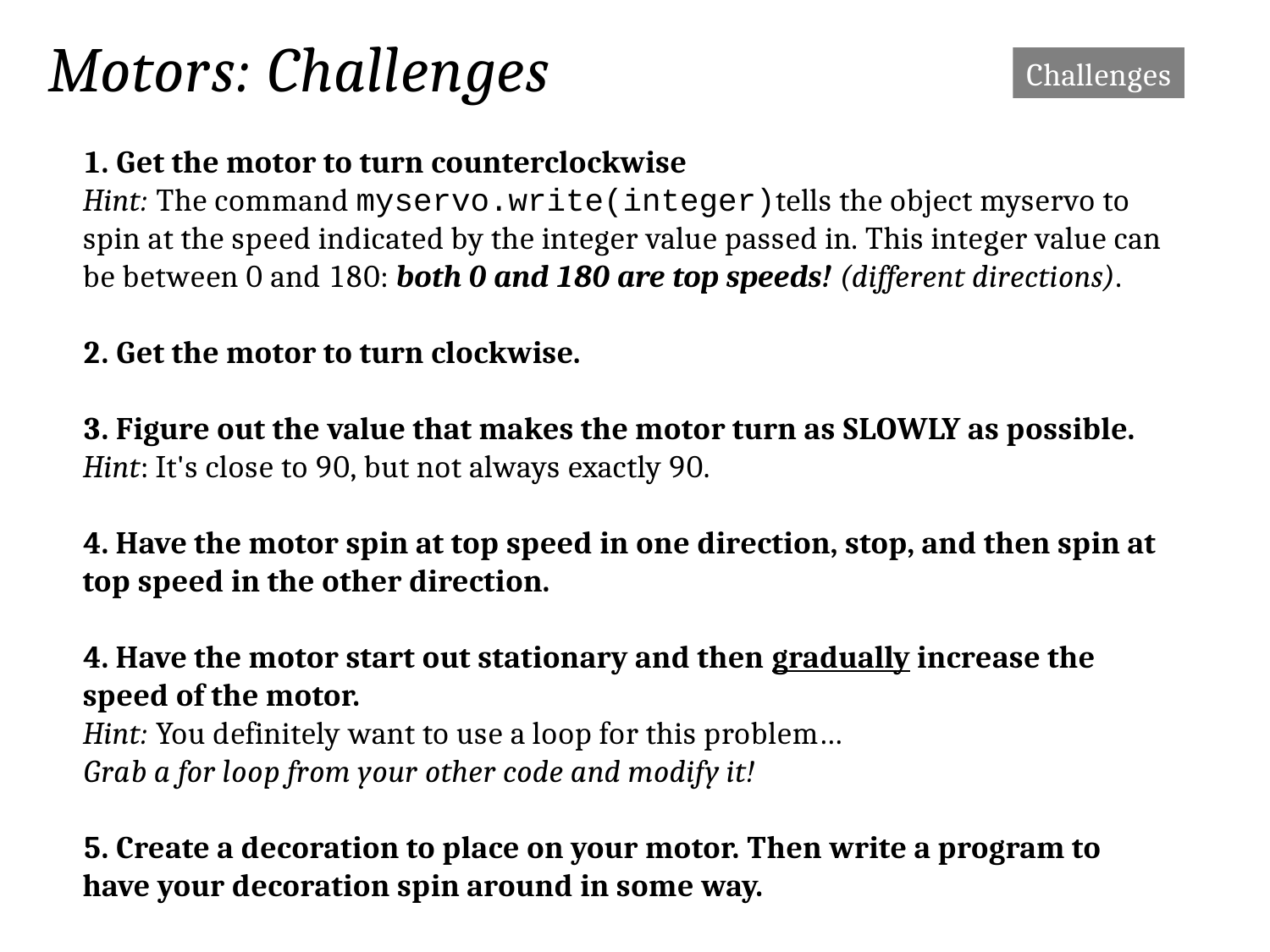

Motors: Challenges
Challenges
1. Get the motor to turn counterclockwise
Hint: The command myservo.write(integer)tells the object myservo to spin at the speed indicated by the integer value passed in. This integer value can be between 0 and 180: both 0 and 180 are top speeds! (different directions).

2. Get the motor to turn clockwise.

3. Figure out the value that makes the motor turn as SLOWLY as possible.
Hint: It's close to 90, but not always exactly 90.

4. Have the motor spin at top speed in one direction, stop, and then spin at top speed in the other direction.

4. Have the motor start out stationary and then gradually increase the speed of the motor.
Hint: You definitely want to use a loop for this problem…
Grab a for loop from your other code and modify it!

5. Create a decoration to place on your motor. Then write a program to have your decoration spin around in some way.